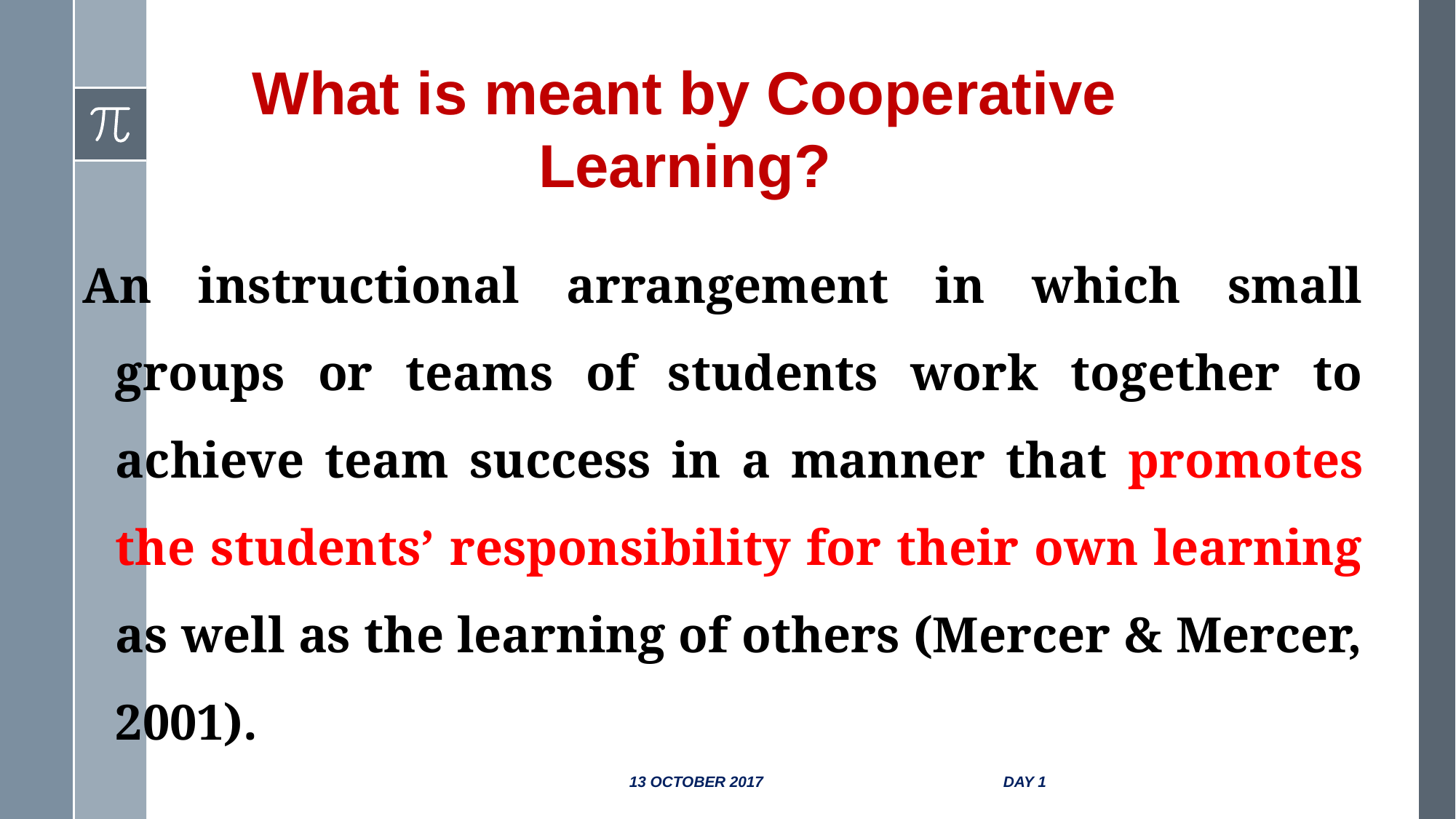

What is meant by Cooperative Learning?
An instructional arrangement in which small groups or teams of students work together to achieve team success in a manner that promotes the students’ responsibility for their own learning as well as the learning of others (Mercer & Mercer, 2001).
Day 1
13 October 2017